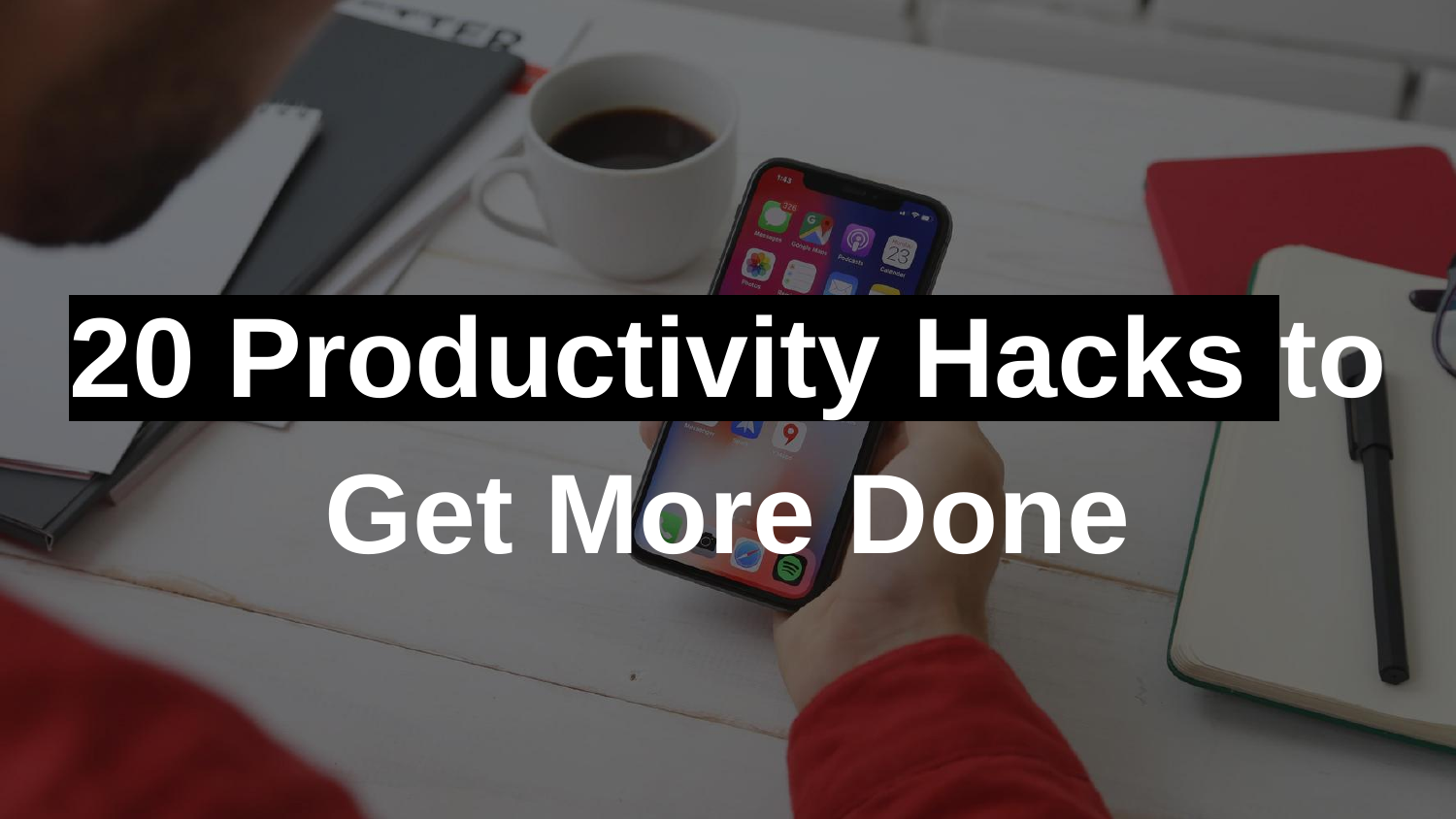

20 Productivity Hacks to Get More Done